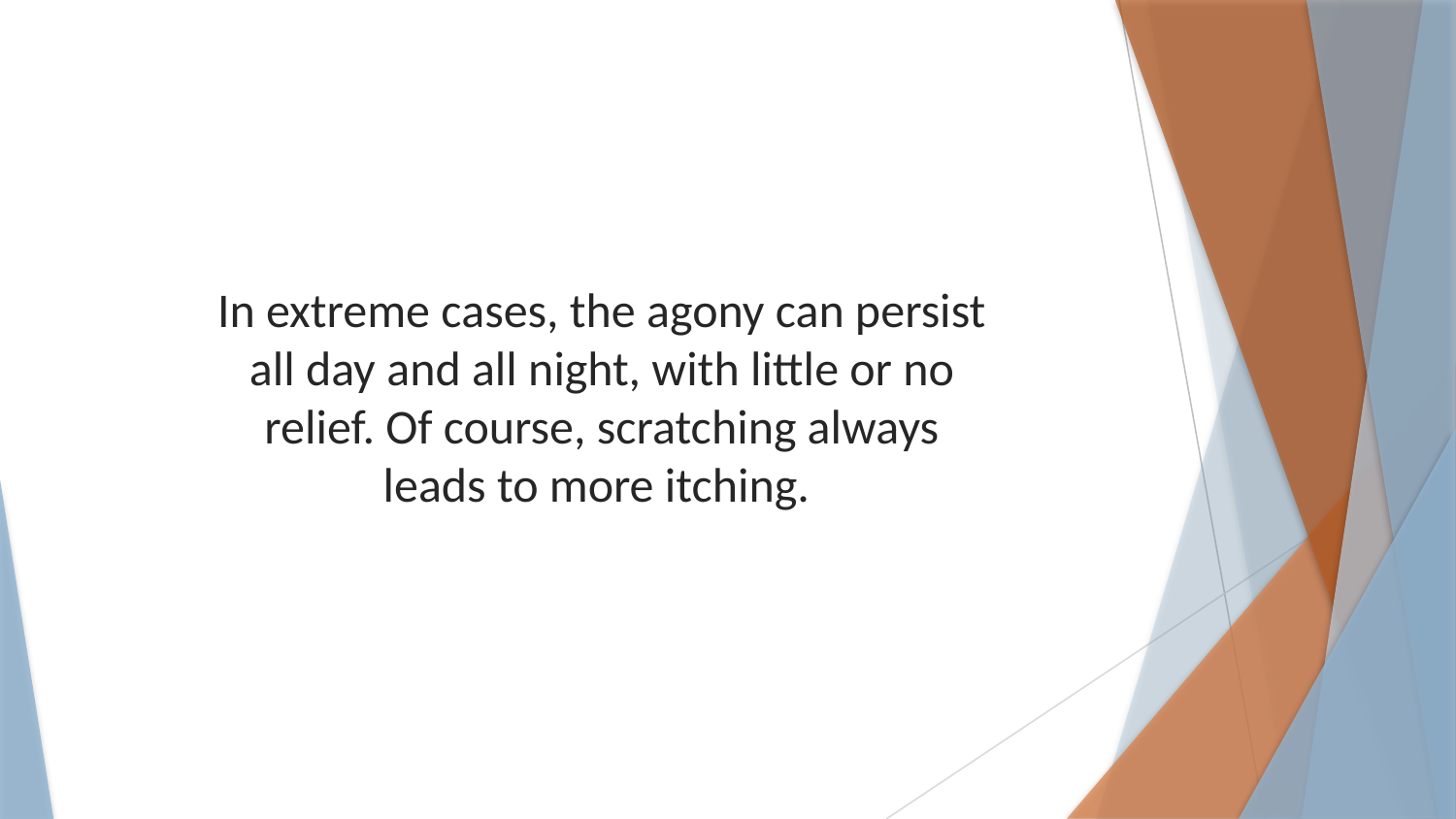

In extreme cases, the agony can persist all day and all night, with little or no relief. Of course, scratching always leads to more itching.